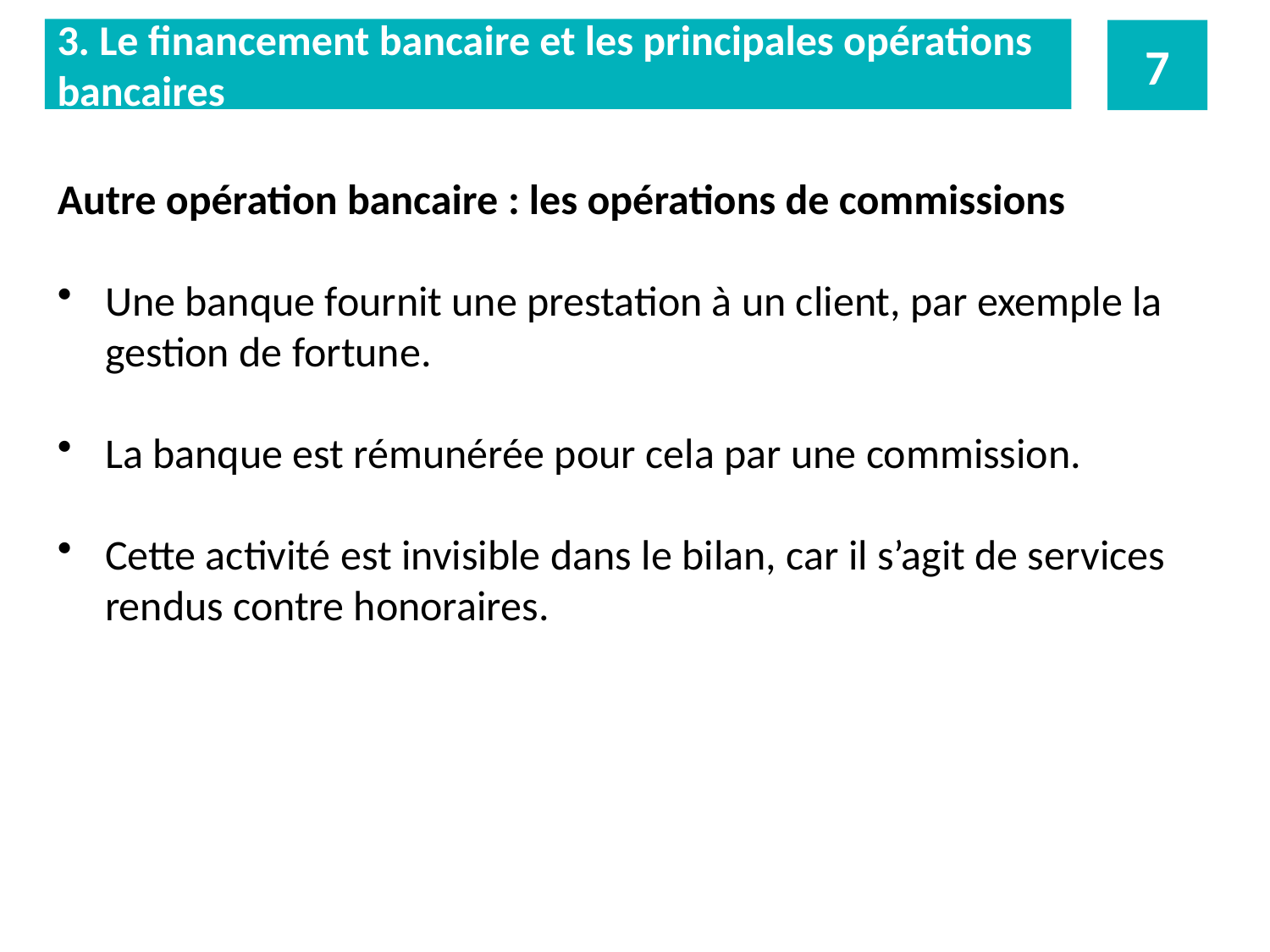

3. Le financement bancaire et les principales opérations
bancaires
7
Autre opération bancaire : les opérations de commissions

Une banque fournit une prestation à un client, par exemple la gestion de fortune.

La banque est rémunérée pour cela par une commission.

Cette activité est invisible dans le bilan, car il s’agit de services rendus contre honoraires.